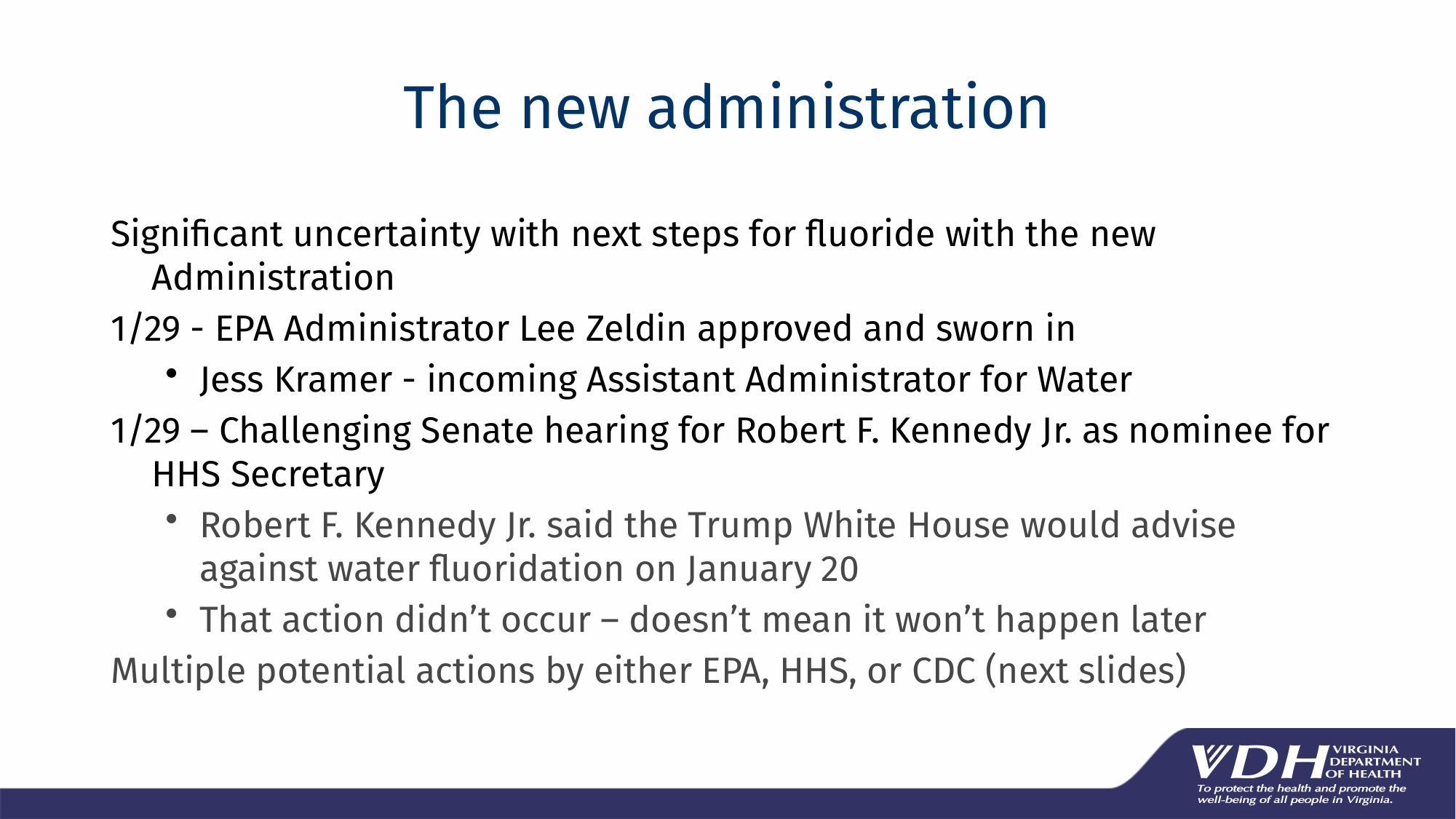

# The new administration
Significant uncertainty with next steps for fluoride with the new Administration
1/29 - EPA Administrator Lee Zeldin approved and sworn in
Jess Kramer - incoming Assistant Administrator for Water
1/29 – Challenging Senate hearing for Robert F. Kennedy Jr. as nominee for HHS Secretary
Robert F. Kennedy Jr. said the Trump White House would advise against water fluoridation on January 20
That action didn’t occur – doesn’t mean it won’t happen later
Multiple potential actions by either EPA, HHS, or CDC (next slides)